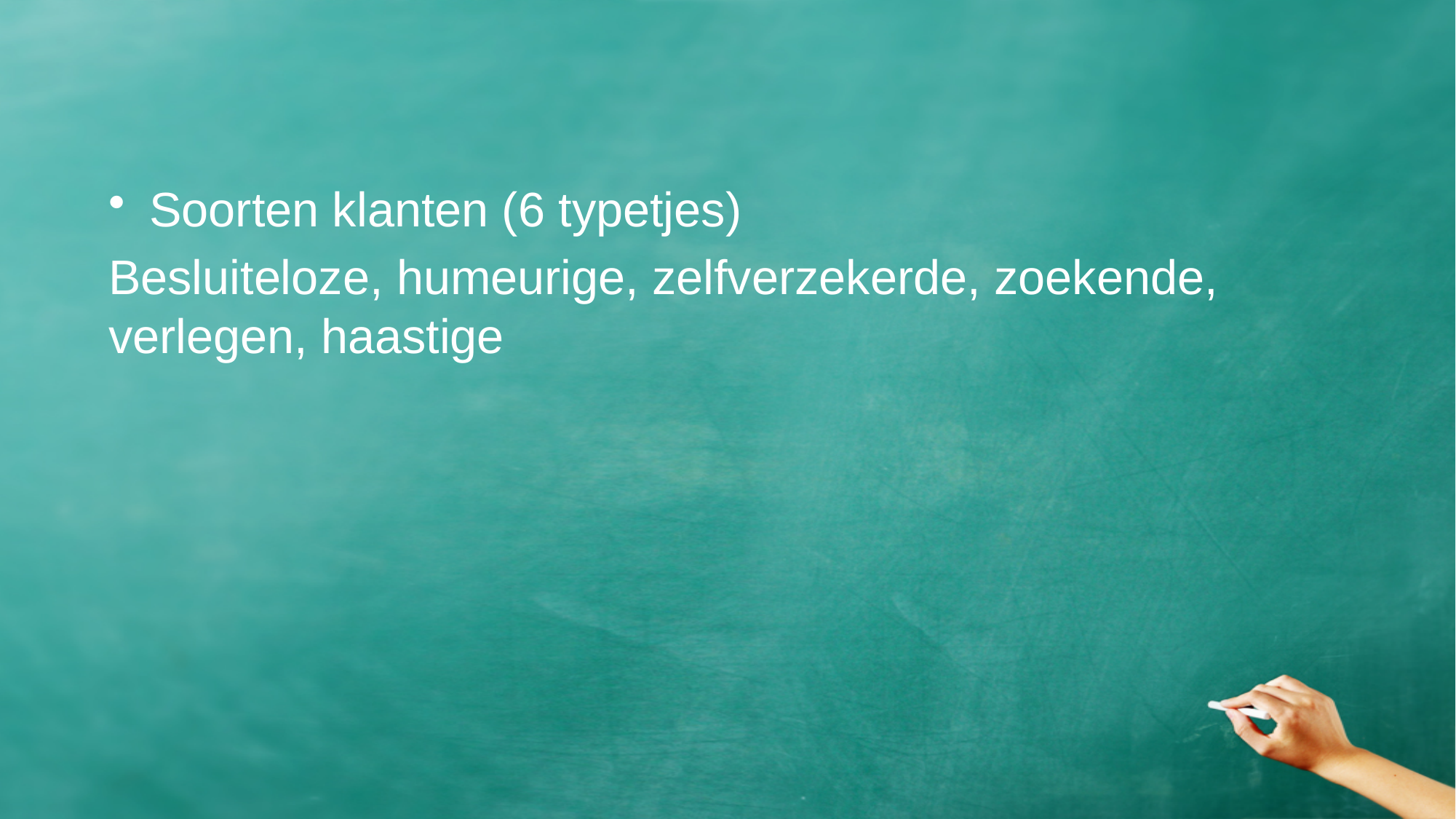

#
Soorten klanten (6 typetjes)
Besluiteloze, humeurige, zelfverzekerde, zoekende, verlegen, haastige